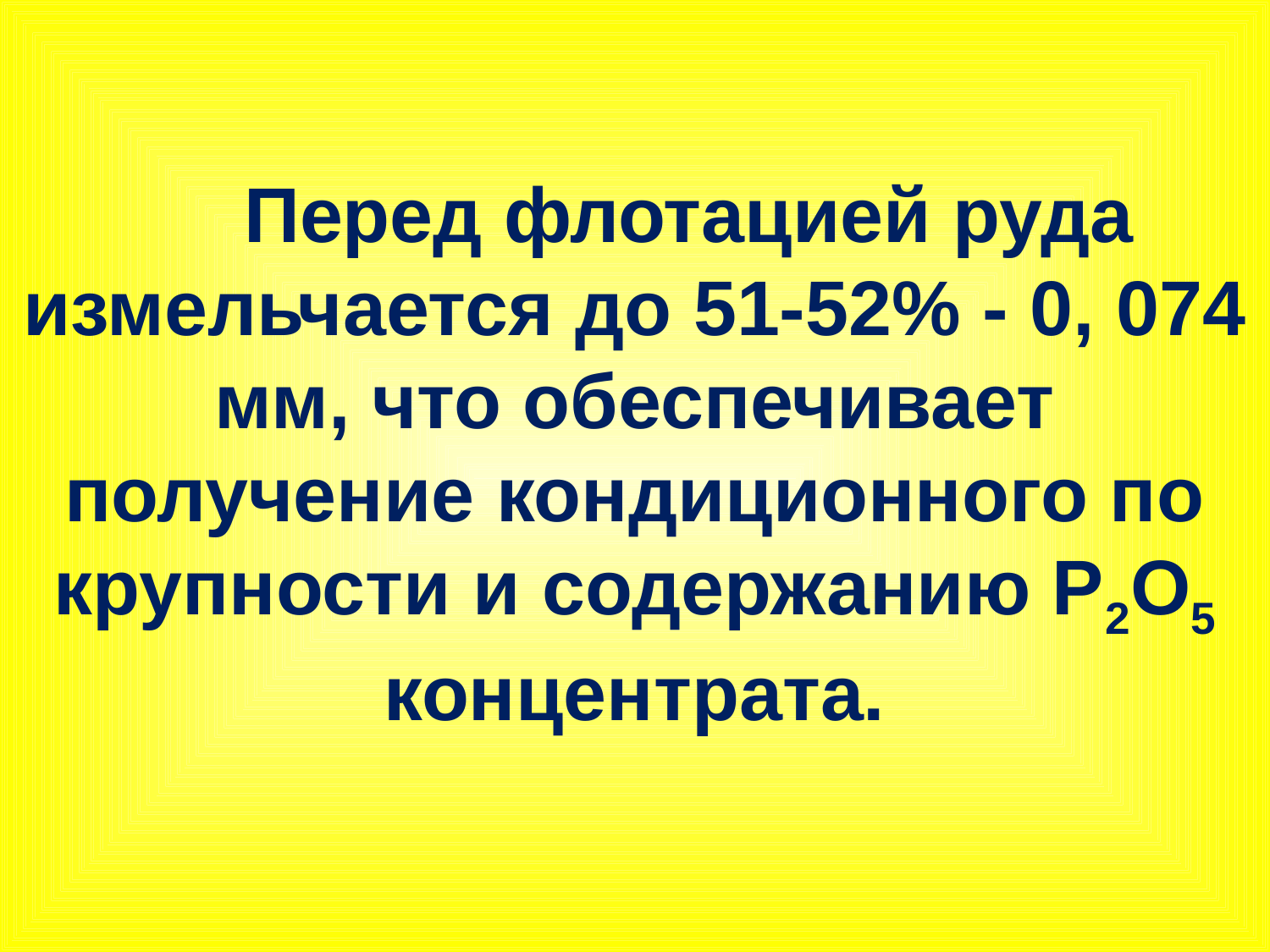

Перед флотацией руда измельчается до 51-52% - 0, 074 мм, что обеспечивает получение кондиционного по крупности и содержанию Р2О5 концентрата.